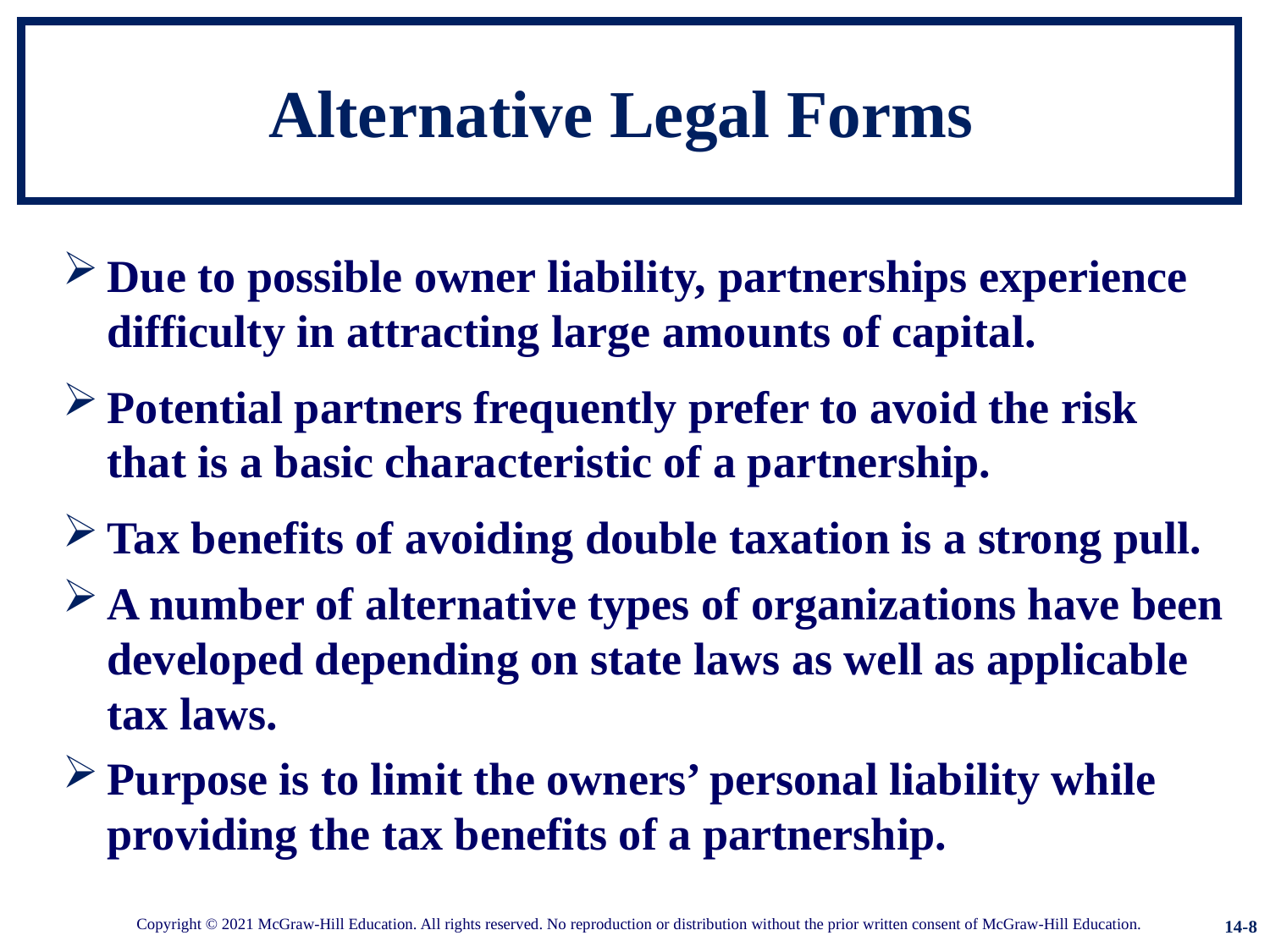

# Alternative Legal Forms
Due to possible owner liability, partnerships experience difficulty in attracting large amounts of capital.
Potential partners frequently prefer to avoid the risk that is a basic characteristic of a partnership.
Tax benefits of avoiding double taxation is a strong pull.
A number of alternative types of organizations have been developed depending on state laws as well as applicable tax laws.
Purpose is to limit the owners’ personal liability while providing the tax benefits of a partnership.
14-8
Copyright © 2021 McGraw-Hill Education. All rights reserved. No reproduction or distribution without the prior written consent of McGraw-Hill Education.